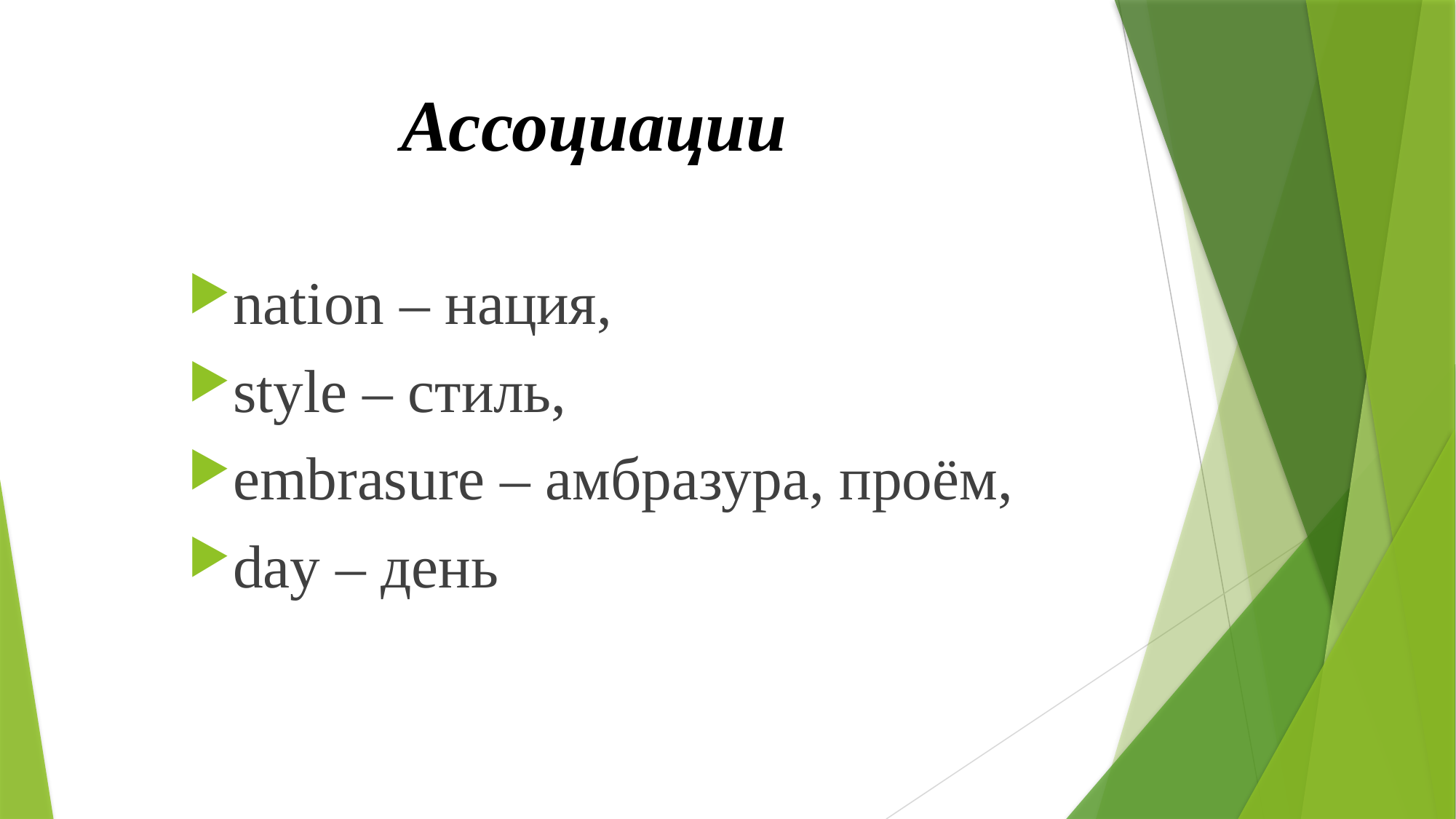

# Ассоциации
nation – нация,
style – стиль,
embrasure – амбразура, проём,
day – день